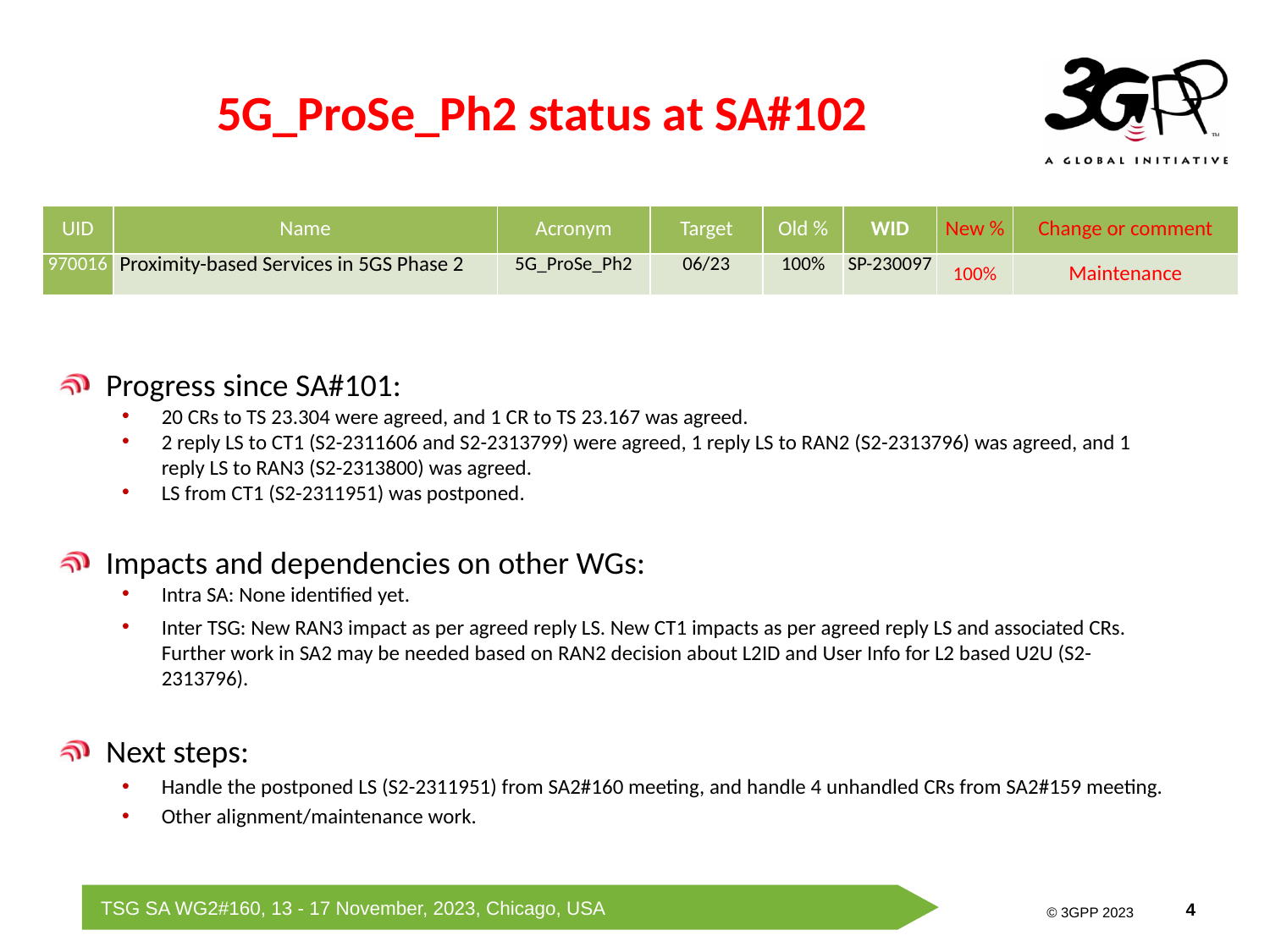

# 5G_ProSe_Ph2 status at SA#102
| UID | Name | Acronym | Target | Old % | WID | New % | Change or comment |
| --- | --- | --- | --- | --- | --- | --- | --- |
| 970016 | Proximity-based Services in 5GS Phase 2 | 5G\_ProSe\_Ph2 | 06/23 | 100% | SP-230097 | 100% | Maintenance |
Progress since SA#101:
20 CRs to TS 23.304 were agreed, and 1 CR to TS 23.167 was agreed.
2 reply LS to CT1 (S2-2311606 and S2-2313799) were agreed, 1 reply LS to RAN2 (S2-2313796) was agreed, and 1 reply LS to RAN3 (S2-2313800) was agreed.
LS from CT1 (S2-2311951) was postponed.

Impacts and dependencies on other WGs:
Intra SA: None identified yet.
Inter TSG: New RAN3 impact as per agreed reply LS. New CT1 impacts as per agreed reply LS and associated CRs. Further work in SA2 may be needed based on RAN2 decision about L2ID and User Info for L2 based U2U (S2-2313796).

Next steps:
Handle the postponed LS (S2-2311951) from SA2#160 meeting, and handle 4 unhandled CRs from SA2#159 meeting.
Other alignment/maintenance work.